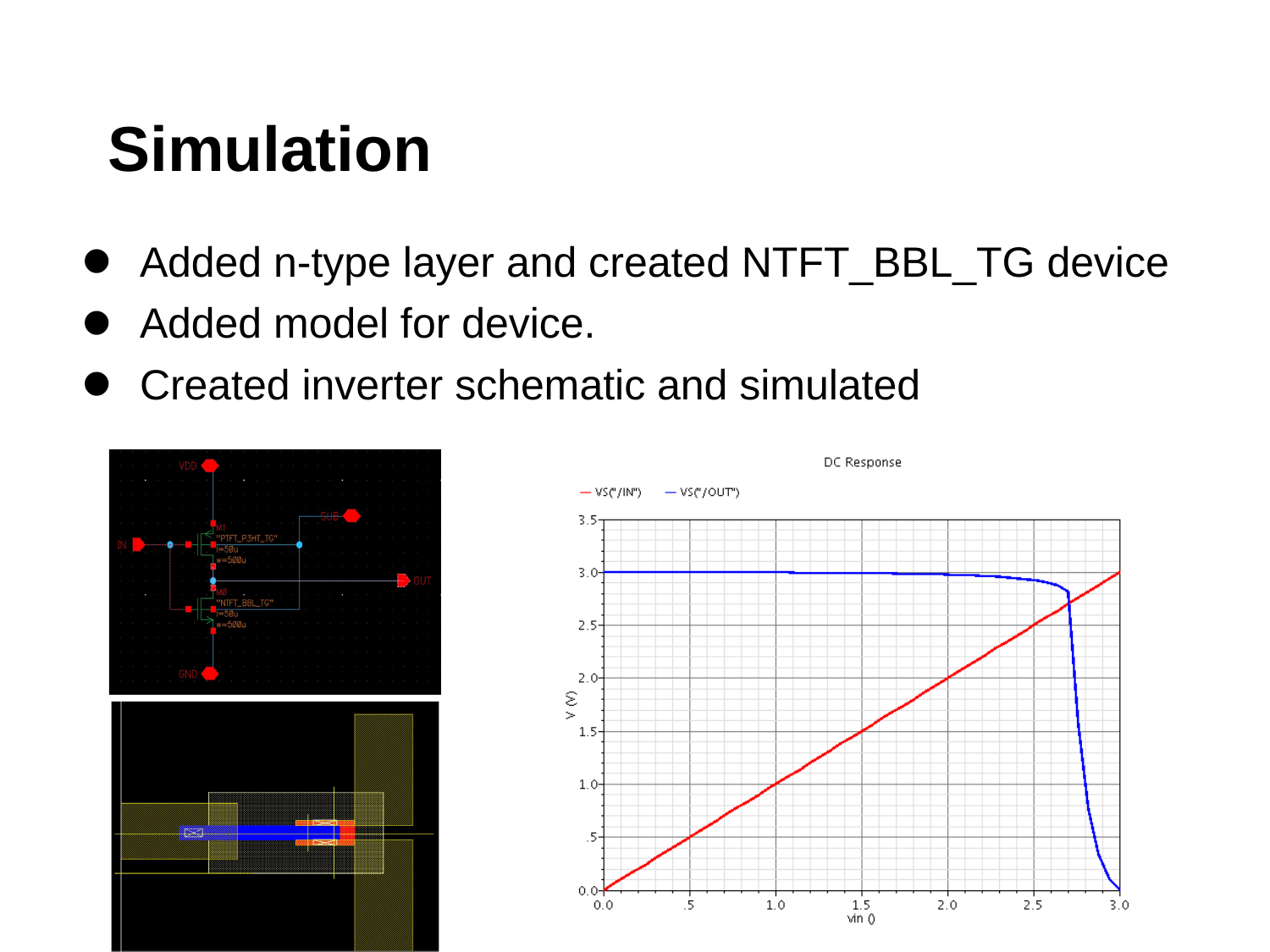

# Simulation
Added n-type layer and created NTFT_BBL_TG device
Added model for device.
Created inverter schematic and simulated